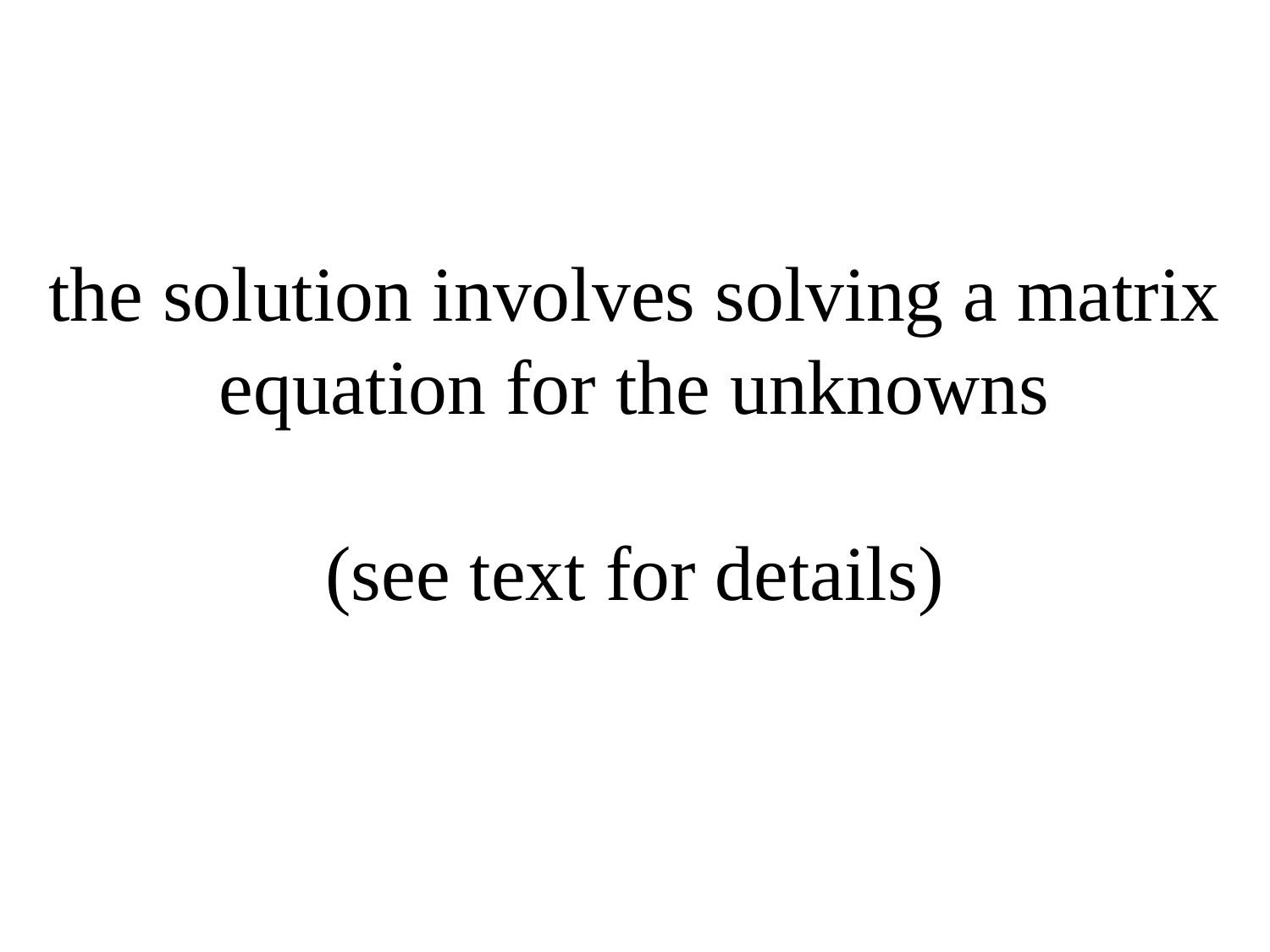

# the solution involves solving a matrix equation for the unknowns (see text for details)